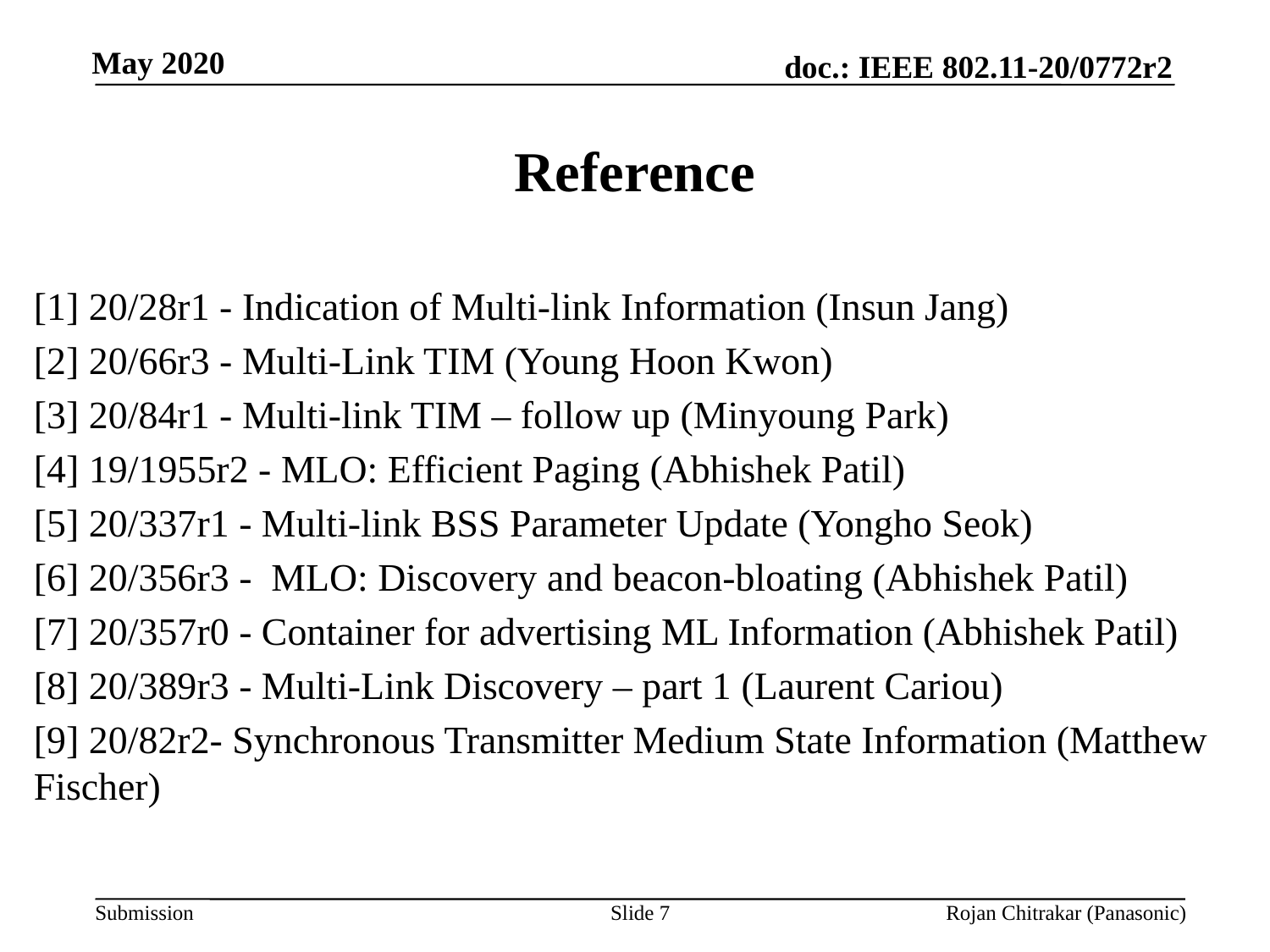

# Reference
[1] 20/28r1 - Indication of Multi-link Information (Insun Jang)
[2] 20/66r3 - Multi-Link TIM (Young Hoon Kwon)
[3] 20/84r1 - Multi-link TIM – follow up (Minyoung Park)
[4] 19/1955r2 - MLO: Efficient Paging (Abhishek Patil)
[5] 20/337r1 - Multi-link BSS Parameter Update (Yongho Seok)
[6] 20/356r3 -  MLO: Discovery and beacon-bloating (Abhishek Patil)
[7] 20/357r0 - Container for advertising ML Information (Abhishek Patil)
[8] 20/389r3 - Multi-Link Discovery – part 1 (Laurent Cariou)
[9] 20/82r2- Synchronous Transmitter Medium State Information (Matthew Fischer)
Slide 7
Rojan Chitrakar (Panasonic)